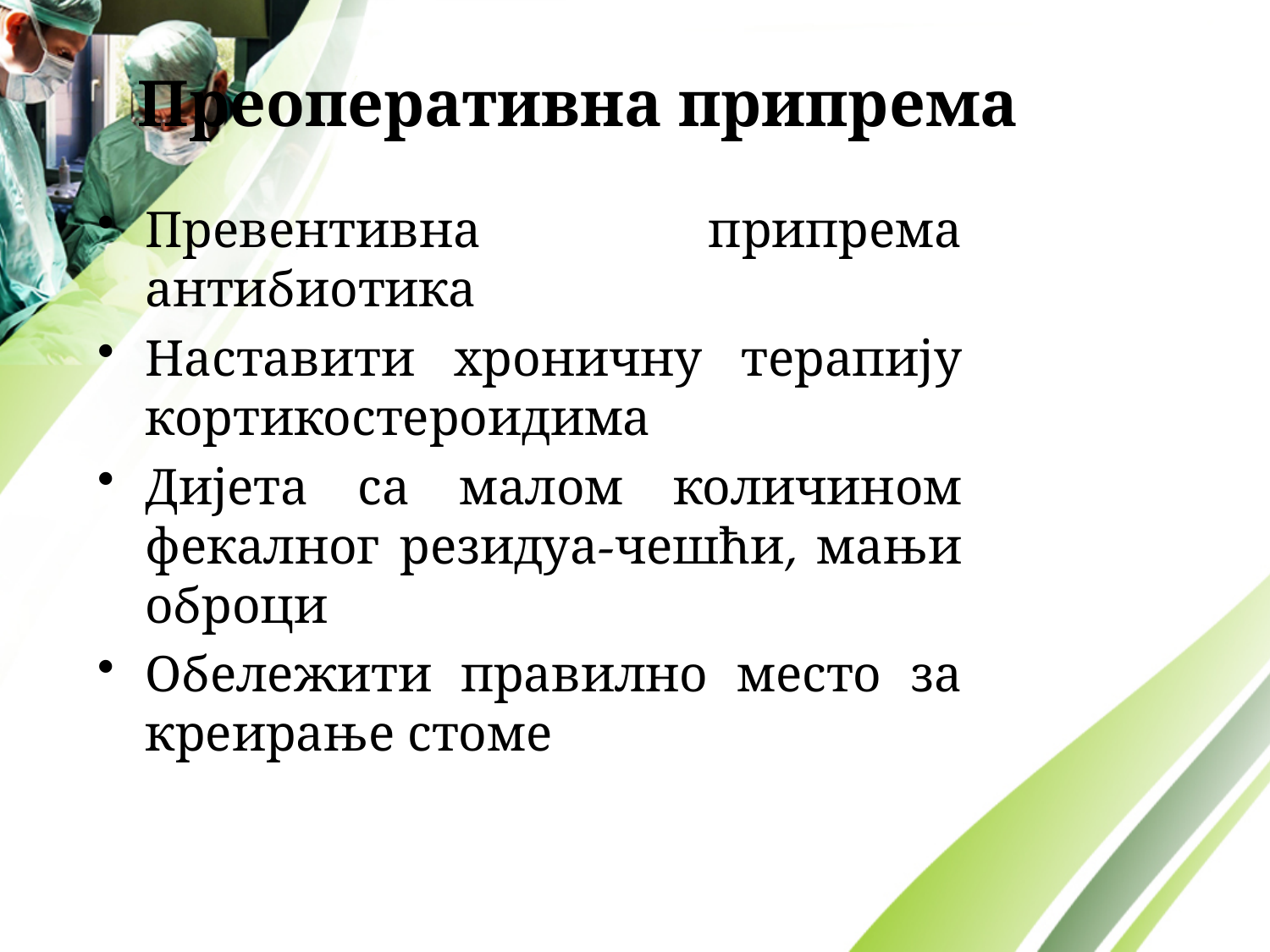

# Преоперативна припрема
Превентивна припрема антибиотика
Наставити хроничну терапију кортикостероидима
Дијета са малом количином фекалног резидуа-чешћи, мањи оброци
Обележити правилно место за креирање стоме